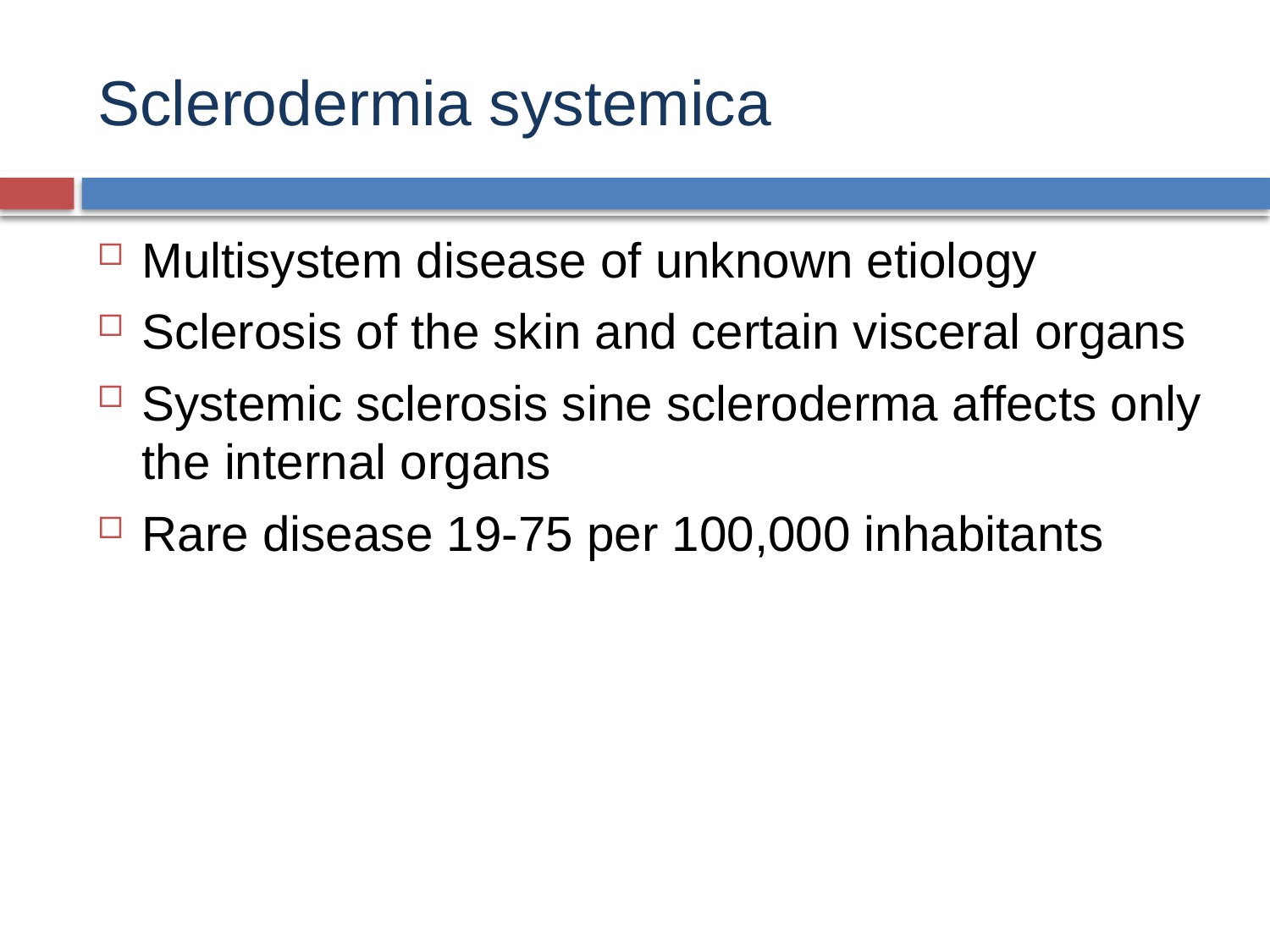

# Sclerodermia systemica
Multisystem disease of unknown etiology
Sclerosis of the skin and certain visceral organs
Systemic sclerosis sine scleroderma affects only the internal organs
Rare disease 19-75 per 100,000 inhabitants